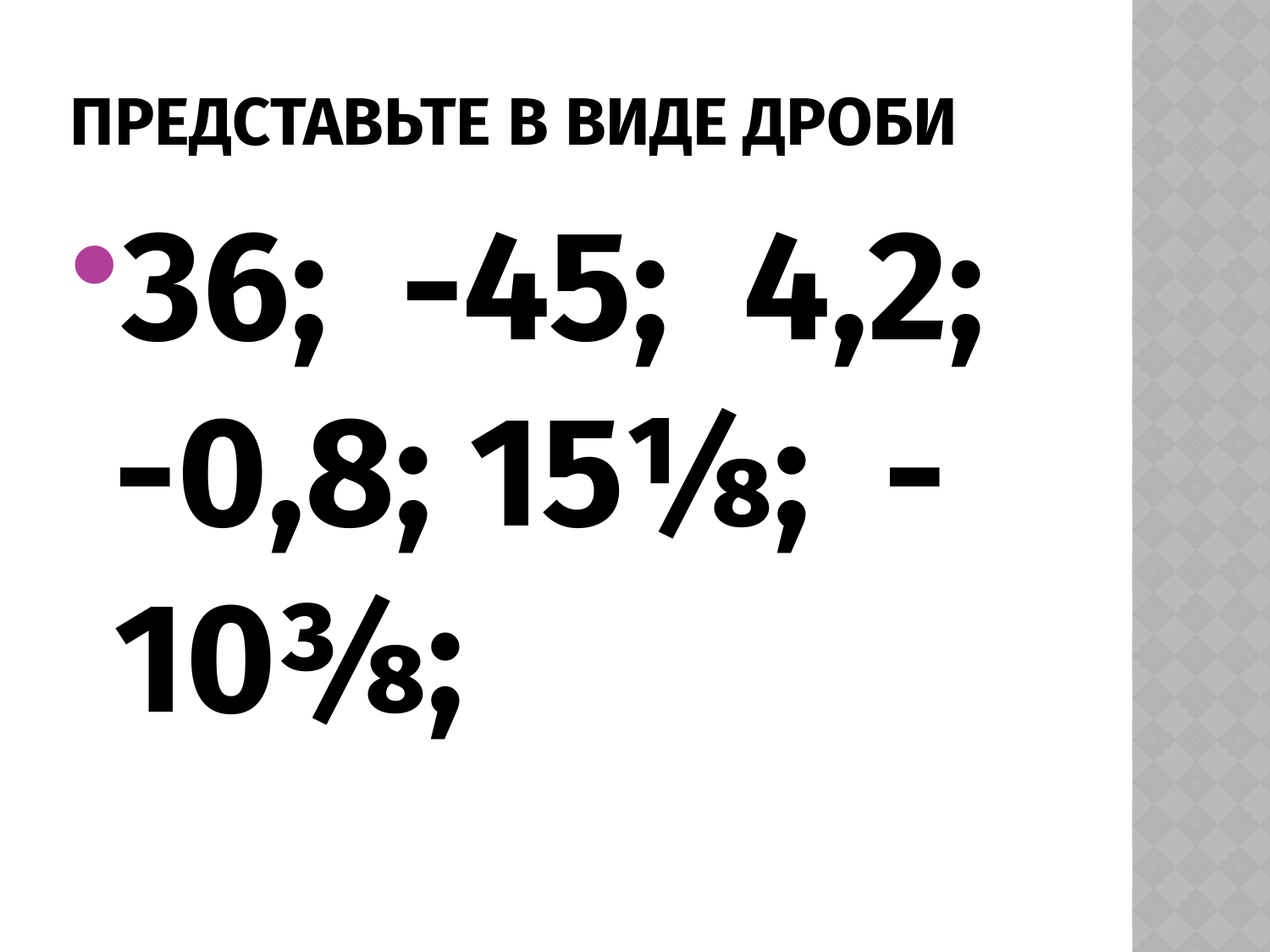

# Представьте в виде дроби
36;  -45;  4,2; -0,8; 15⅛;  -10⅜;